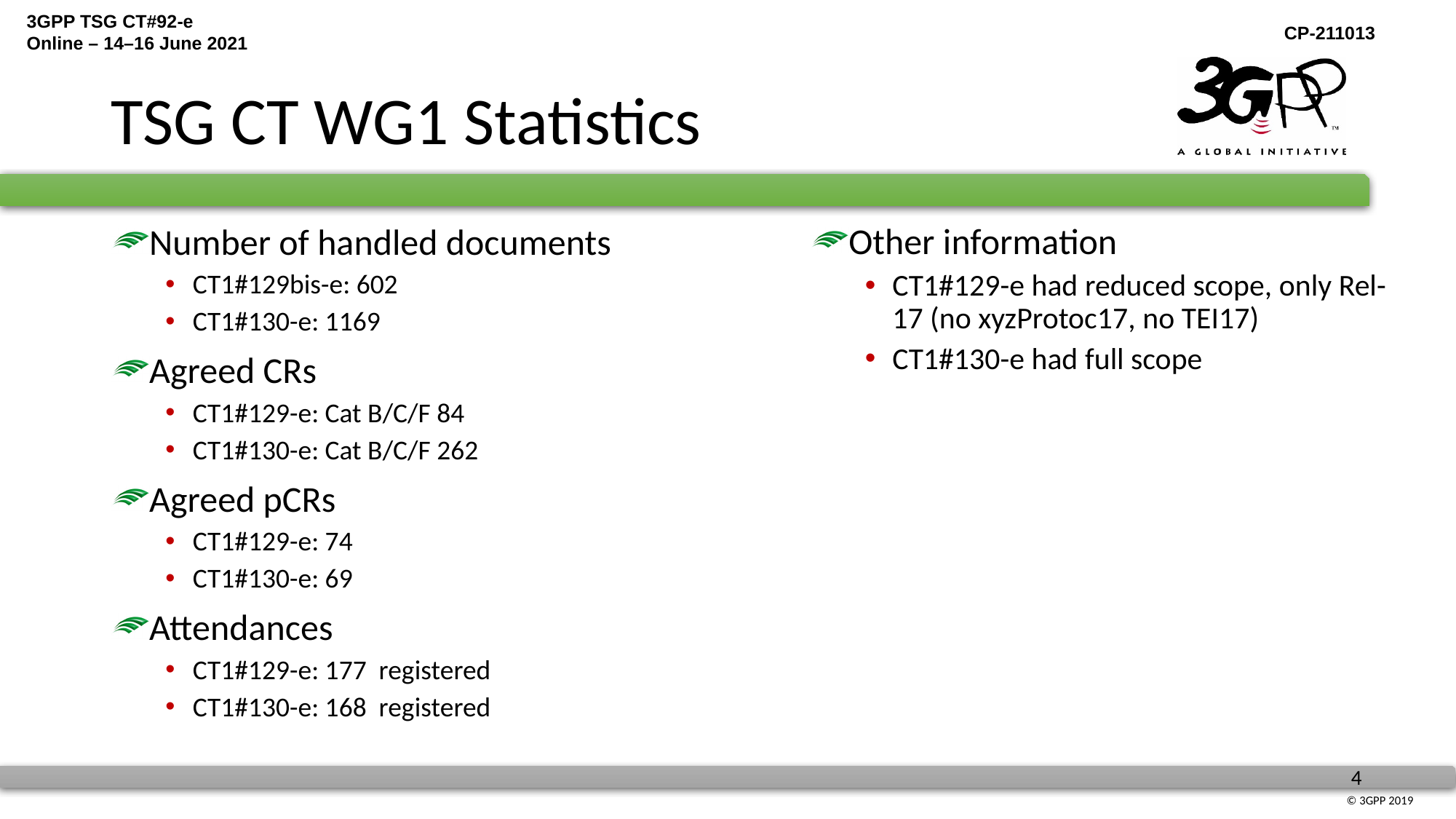

# TSG CT WG1 Statistics
Other information
CT1#129-e had reduced scope, only Rel-17 (no xyzProtoc17, no TEI17)
CT1#130-e had full scope
Number of handled documents
CT1#129bis-e: 602
CT1#130-e: 1169
Agreed CRs
CT1#129-e: Cat B/C/F 84
CT1#130-e: Cat B/C/F 262
Agreed pCRs
CT1#129-e: 74
CT1#130-e: 69
Attendances
CT1#129-e: 177  registered
CT1#130-e: 168  registered